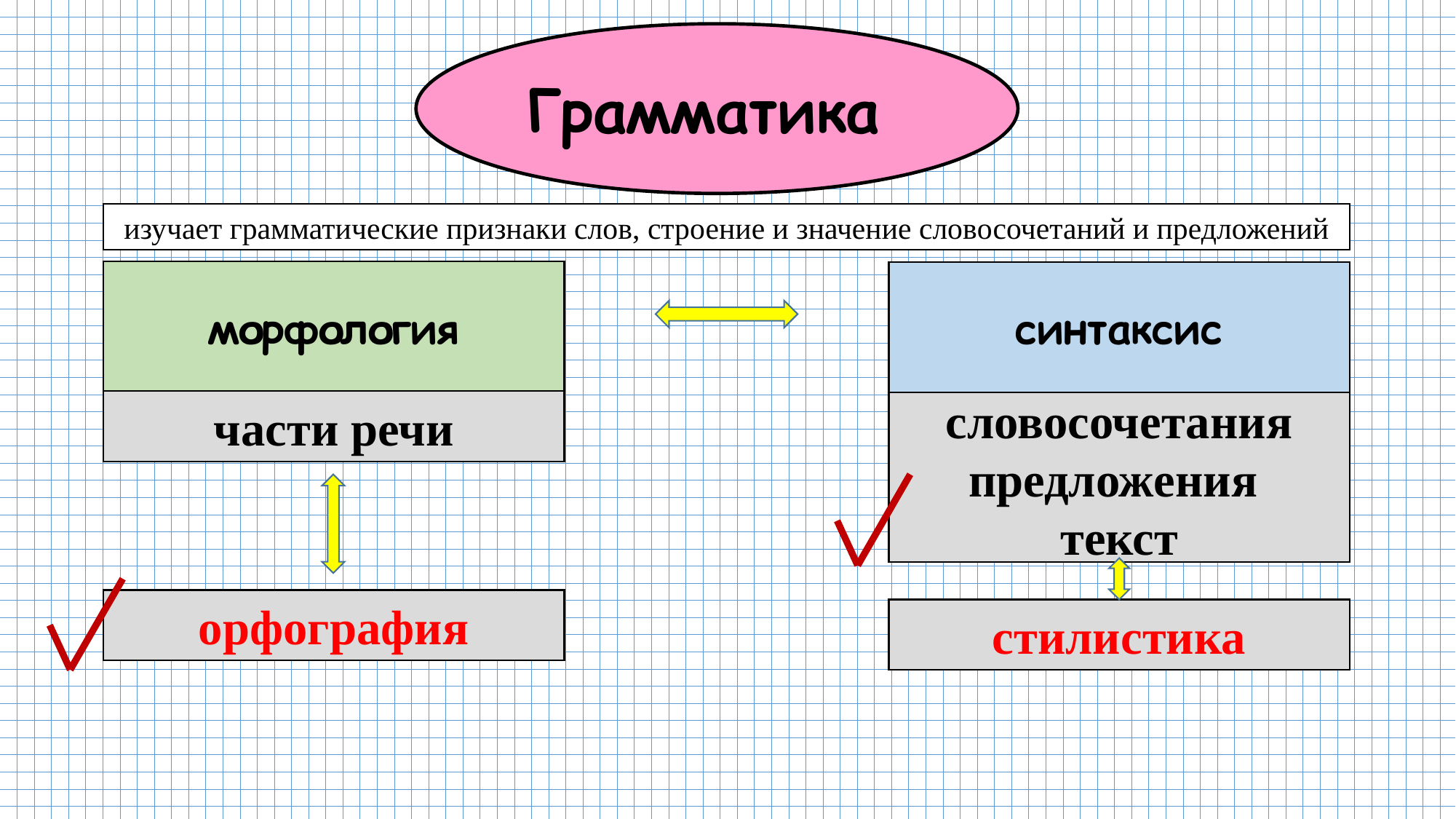

Грамматика
изучает грамматические признаки слов, строение и значение словосочетаний и предложений
морфология
синтаксис

части речи
словосочетания
предложения
текст

орфография
стилистика